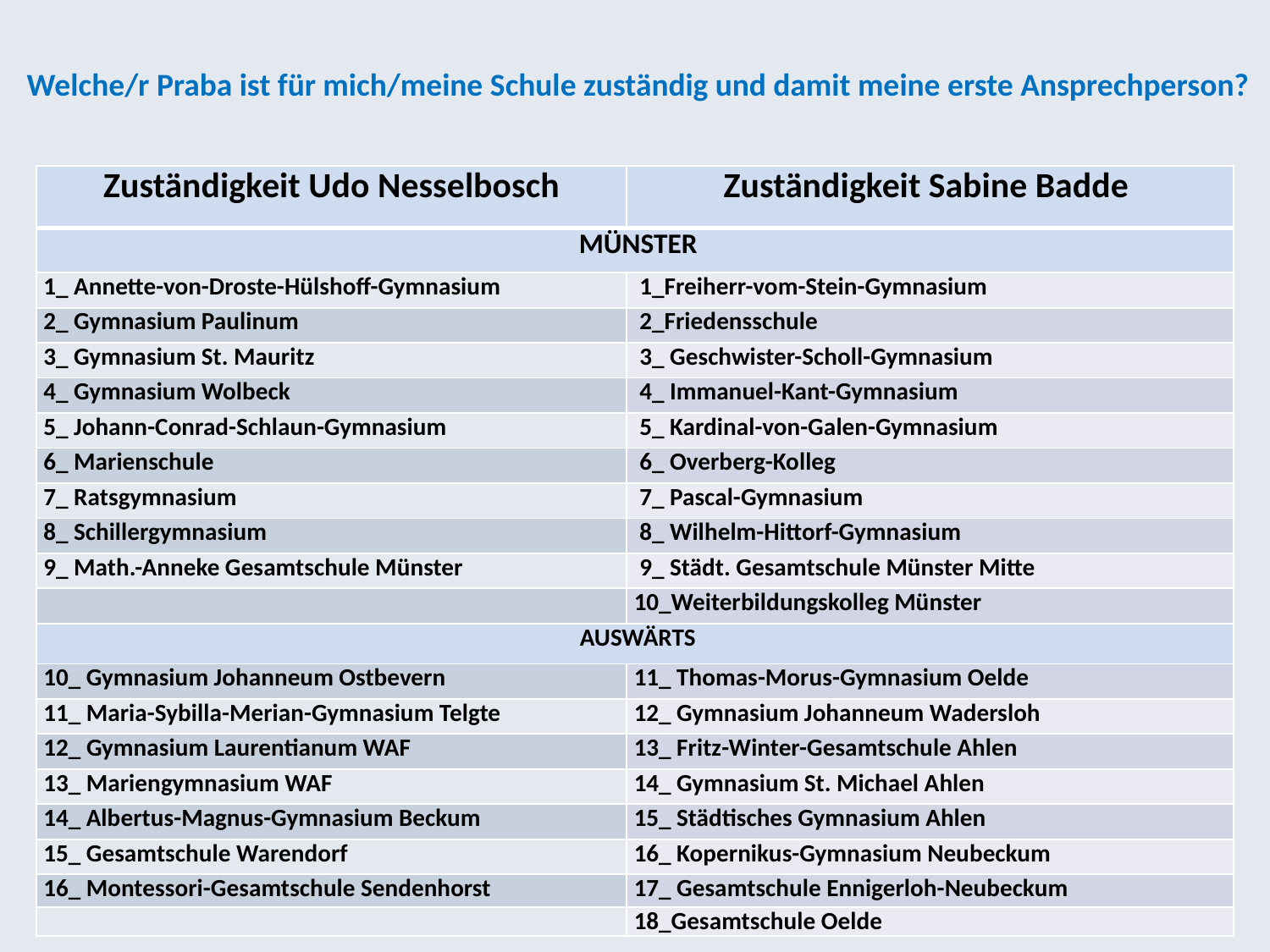

# Welche/r Praba ist für mich/meine Schule zuständig und damit meine erste Ansprechperson?
| Zuständigkeit Udo Nesselbosch | Zuständigkeit Sabine Badde |
| --- | --- |
| MÜNSTER |  |
| 1\_ Annette-von-Droste-Hülshoff-Gymnasium | 1\_Freiherr-vom-Stein-Gymnasium |
| 2\_ Gymnasium Paulinum | 2\_Friedensschule |
| 3\_ Gymnasium St. Mauritz | 3\_ Geschwister-Scholl-Gymnasium |
| 4\_ Gymnasium Wolbeck | 4\_ Immanuel-Kant-Gymnasium |
| 5\_ Johann-Conrad-Schlaun-Gymnasium | 5\_ Kardinal-von-Galen-Gymnasium |
| 6\_ Marienschule | 6\_ Overberg-Kolleg |
| 7\_ Ratsgymnasium | 7\_ Pascal-Gymnasium |
| 8\_ Schillergymnasium | 8\_ Wilhelm-Hittorf-Gymnasium |
| 9\_ Math.-Anneke Gesamtschule Münster | 9\_ Städt. Gesamtschule Münster Mitte |
|  | 10\_Weiterbildungskolleg Münster |
| AUSWÄRTS |  |
| 10\_ Gymnasium Johanneum Ostbevern | 11\_ Thomas-Morus-Gymnasium Oelde |
| 11\_ Maria-Sybilla-Merian-Gymnasium Telgte | 12\_ Gymnasium Johanneum Wadersloh |
| 12\_ Gymnasium Laurentianum WAF | 13\_ Fritz-Winter-Gesamtschule Ahlen |
| 13\_ Mariengymnasium WAF | 14\_ Gymnasium St. Michael Ahlen |
| 14\_ Albertus-Magnus-Gymnasium Beckum | 15\_ Städtisches Gymnasium Ahlen |
| 15\_ Gesamtschule Warendorf | 16\_ Kopernikus-Gymnasium Neubeckum |
| 16\_ Montessori-Gesamtschule Sendenhorst | 17\_ Gesamtschule Ennigerloh-Neubeckum |
|  | 18\_Gesamtschule Oelde |